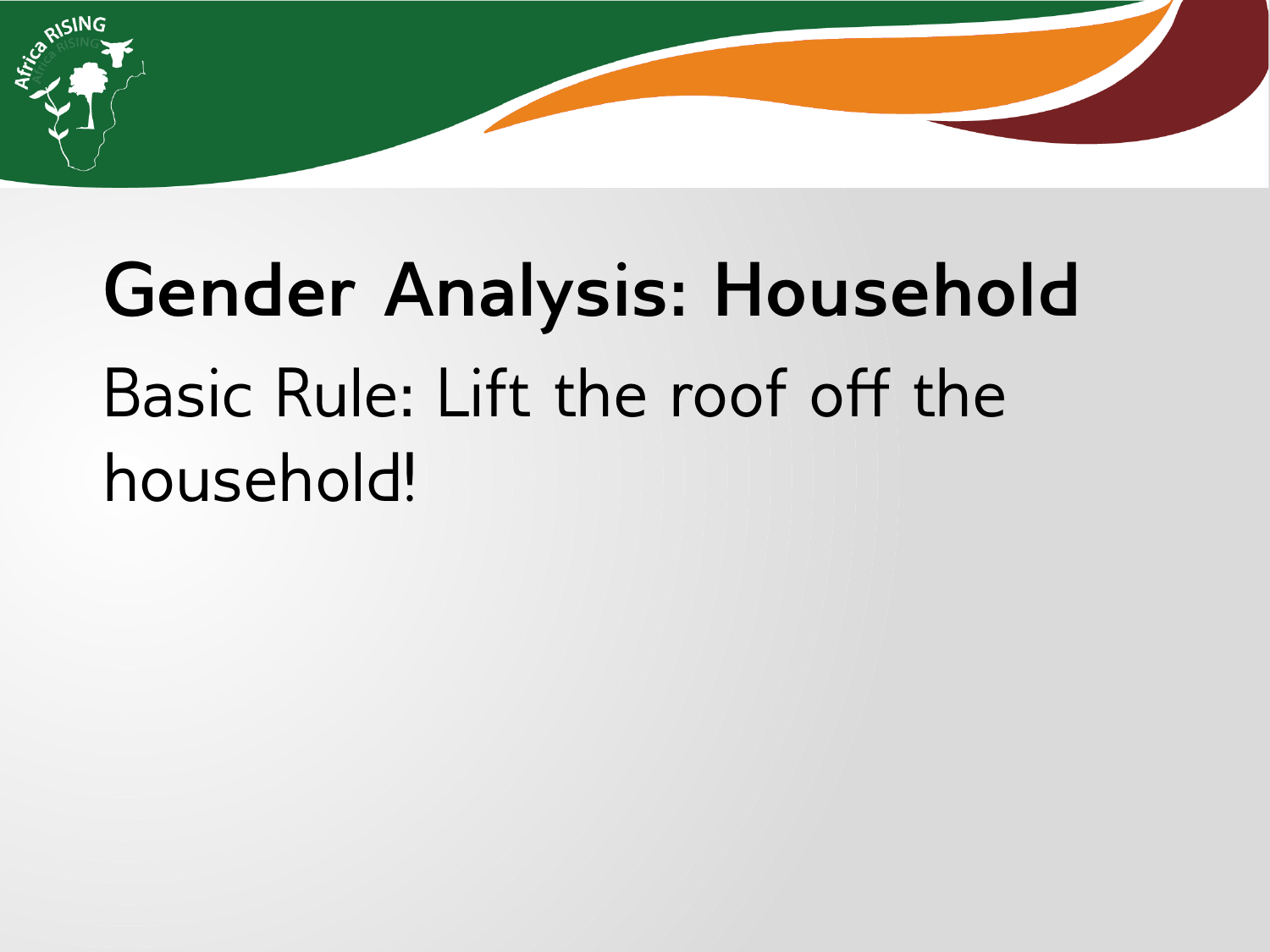

Gender Analysis: Household
Basic Rule: Lift the roof off the household!